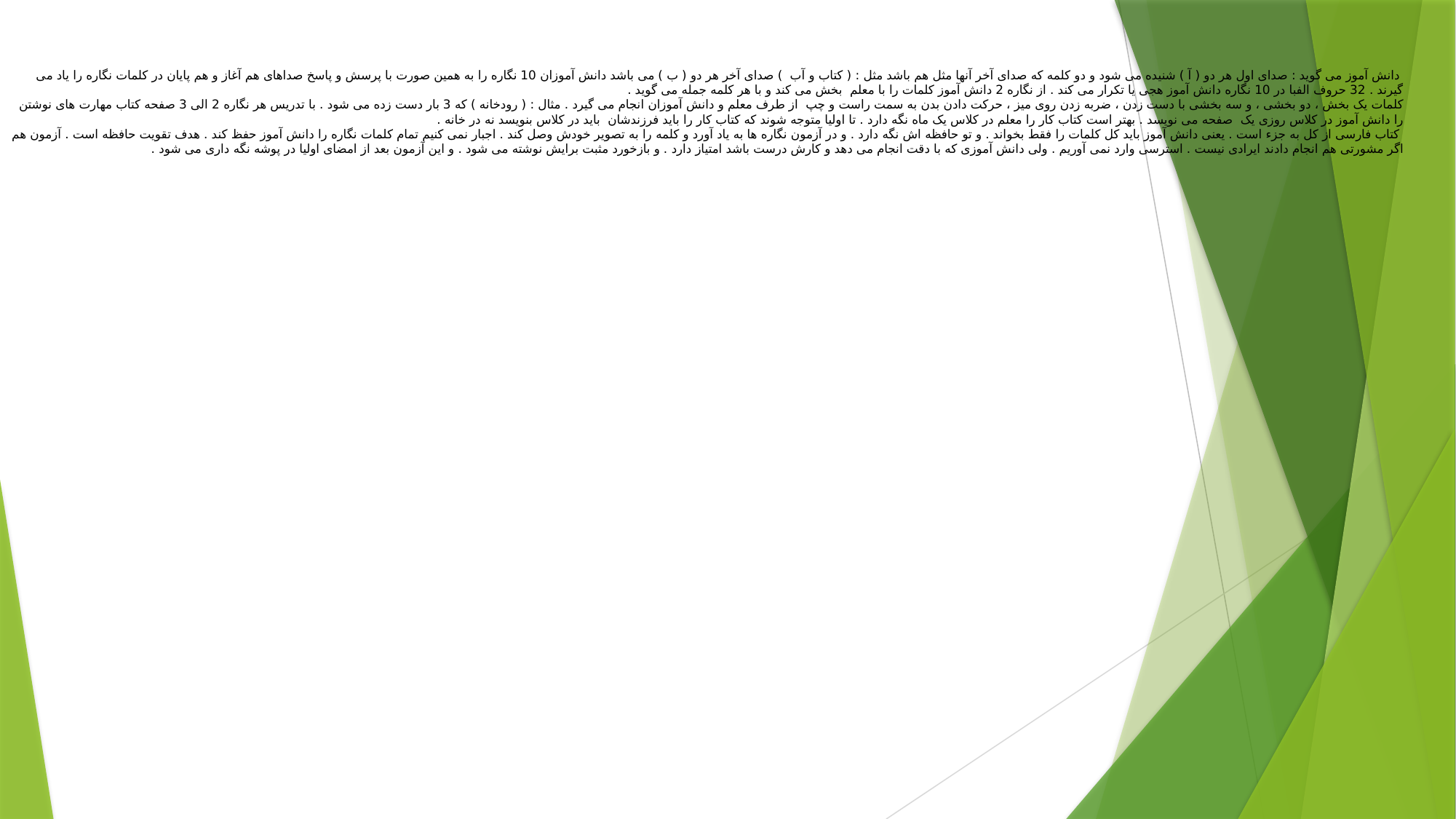

# دانش آموز می گوید : صدای اول هر دو ( آ ) شنیده می شود و دو کلمه که صدای آخر آنها مثل هم باشد مثل : ( کتاب و آب  ) صدای آخر هر دو ( ب ) می باشد دانش آموزان 10 نگاره را به همین صورت با پرسش و پاسخ صداهای هم آغاز و هم پایان در کلمات نگاره را یاد می گیرند . 32 حروف الفبا در 10 نگاره دانش آموز هجی یا تکرار می کند . از نگاره 2 دانش آموز کلمات را با معلم  بخش می کند و با هر کلمه جمله می گوید . کلمات یک بخش ، دو بخشی ، و سه بخشی با دست زدن ، ضربه زدن روی میز ، حرکت دادن بدن به سمت راست و چپ  از طرف معلم و دانش آموزان انجام می گیرد . مثال : ( رودخانه ) که 3 بار دست زده می شود . با تدریس هر نگاره 2 الی 3 صفحه کتاب مهارت های نوشتن را دانش آموز در کلاس روزی یک  صفحه می نویسد . بهتر است کتاب کار را معلم در کلاس یک ماه نگه دارد . تا اولیا متوجه شوند که کتاب کار را باید فرزندشان  باید در کلاس بنویسد نه در خانه . کتاب فارسی از کل به جزء است . یعنی دانش آموز باید کل کلمات را فقط بخواند . و تو حافظه اش نگه دارد . و در آزمون نگاره ها به یاد آورد و کلمه را به تصویر خودش وصل کند . اجبار نمی کنیم تمام کلمات نگاره را دانش آموز حفظ کند . هدف تقویت حافظه است . آزمون هم اگر مشورتی هم انجام دادند ایرادی نیست . استرسی وارد نمی آوریم . ولی دانش آموزی که با دقت انجام می دهد و کارش درست باشد امتیاز دارد . و بازخورد مثبت برایش نوشته می شود . و این آزمون بعد از امضای اولیا در پوشه نگه داری می شود .